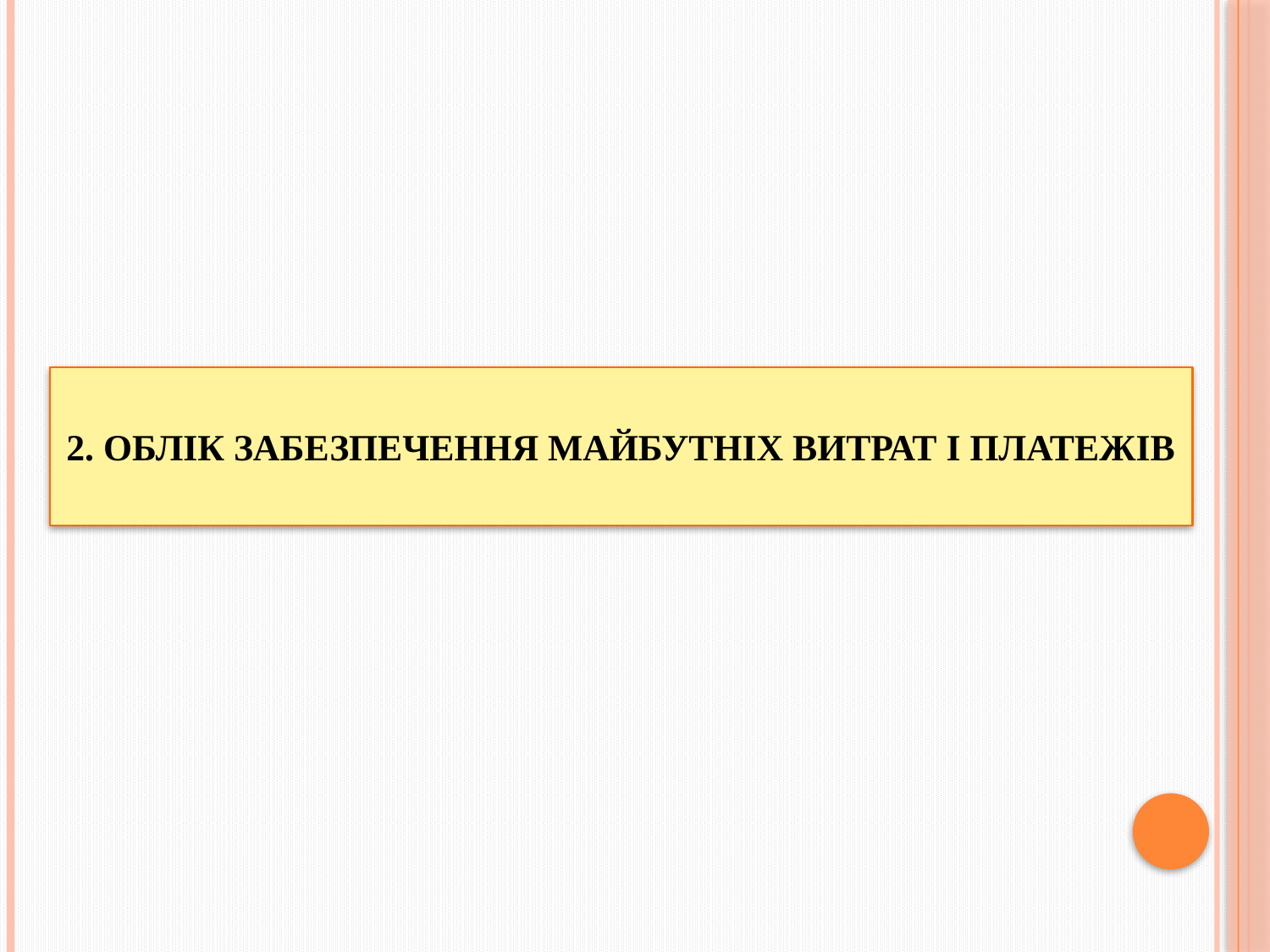

# 2. ОБЛІК ЗАБЕЗПЕЧЕННЯ МАЙБУТНІХ ВИТРАТ І ПЛАТЕЖІВ